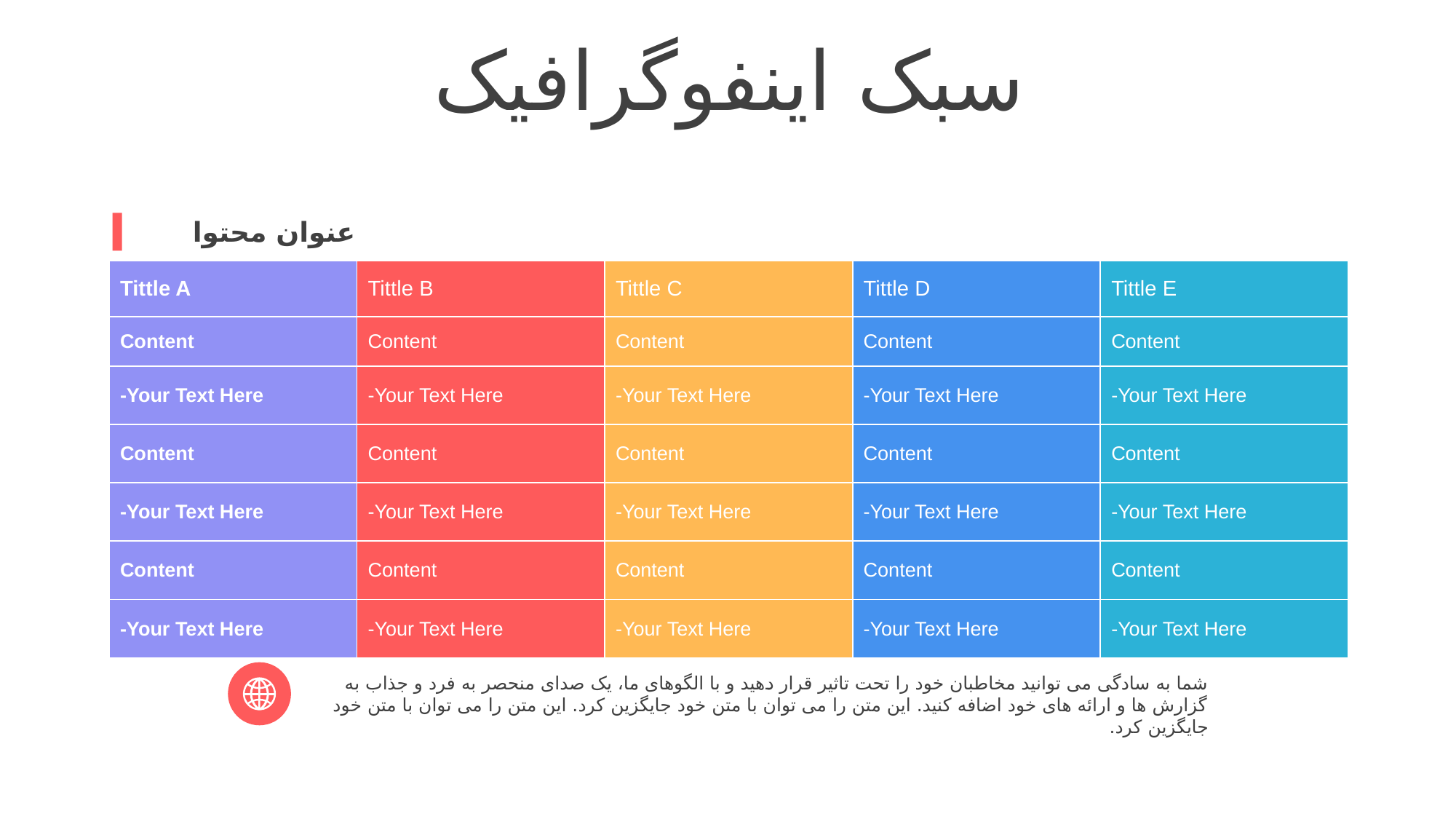

سبک اینفوگرافیک
عنوان محتوا

| Tittle A | Tittle B | Tittle C | Tittle D | Tittle E |
| --- | --- | --- | --- | --- |
| Content | Content | Content | Content | Content |
| -Your Text Here | -Your Text Here | -Your Text Here | -Your Text Here | -Your Text Here |
| Content | Content | Content | Content | Content |
| -Your Text Here | -Your Text Here | -Your Text Here | -Your Text Here | -Your Text Here |
| Content | Content | Content | Content | Content |
| -Your Text Here | -Your Text Here | -Your Text Here | -Your Text Here | -Your Text Here |

شما به سادگی می توانید مخاطبان خود را تحت تاثیر قرار دهید و با الگوهای ما، یک صدای منحصر به فرد و جذاب به گزارش ها و ارائه های خود اضافه کنید. این متن را می توان با متن خود جایگزین کرد. این متن را می توان با متن خود جایگزین کرد.